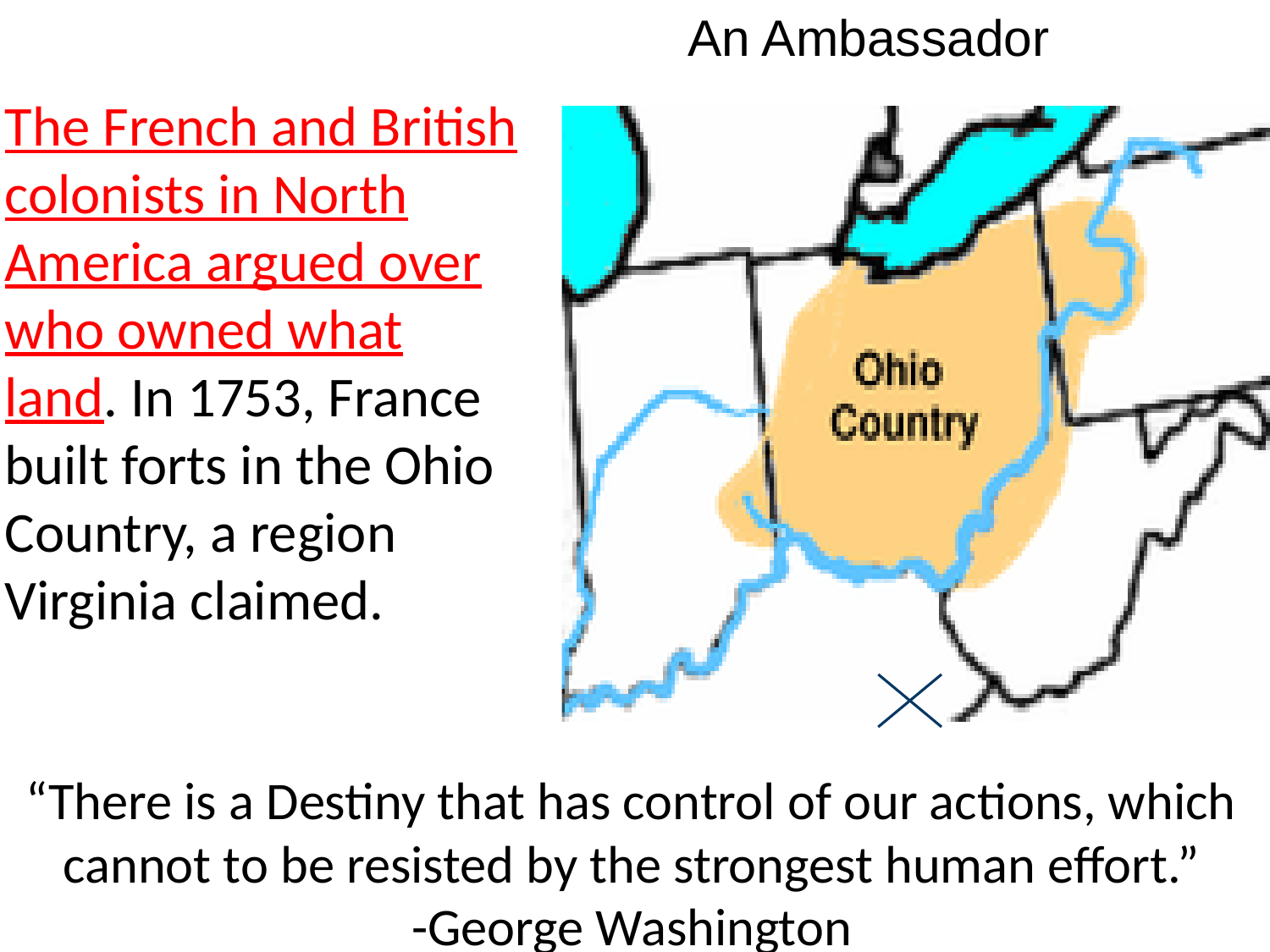

An Ambassador
The French and British colonists in North America argued over who owned what land. In 1753, France built forts in the Ohio Country, a region Virginia claimed.

“There is a Destiny that has control of our actions, which cannot to be resisted by the strongest human effort.”
-George Washington